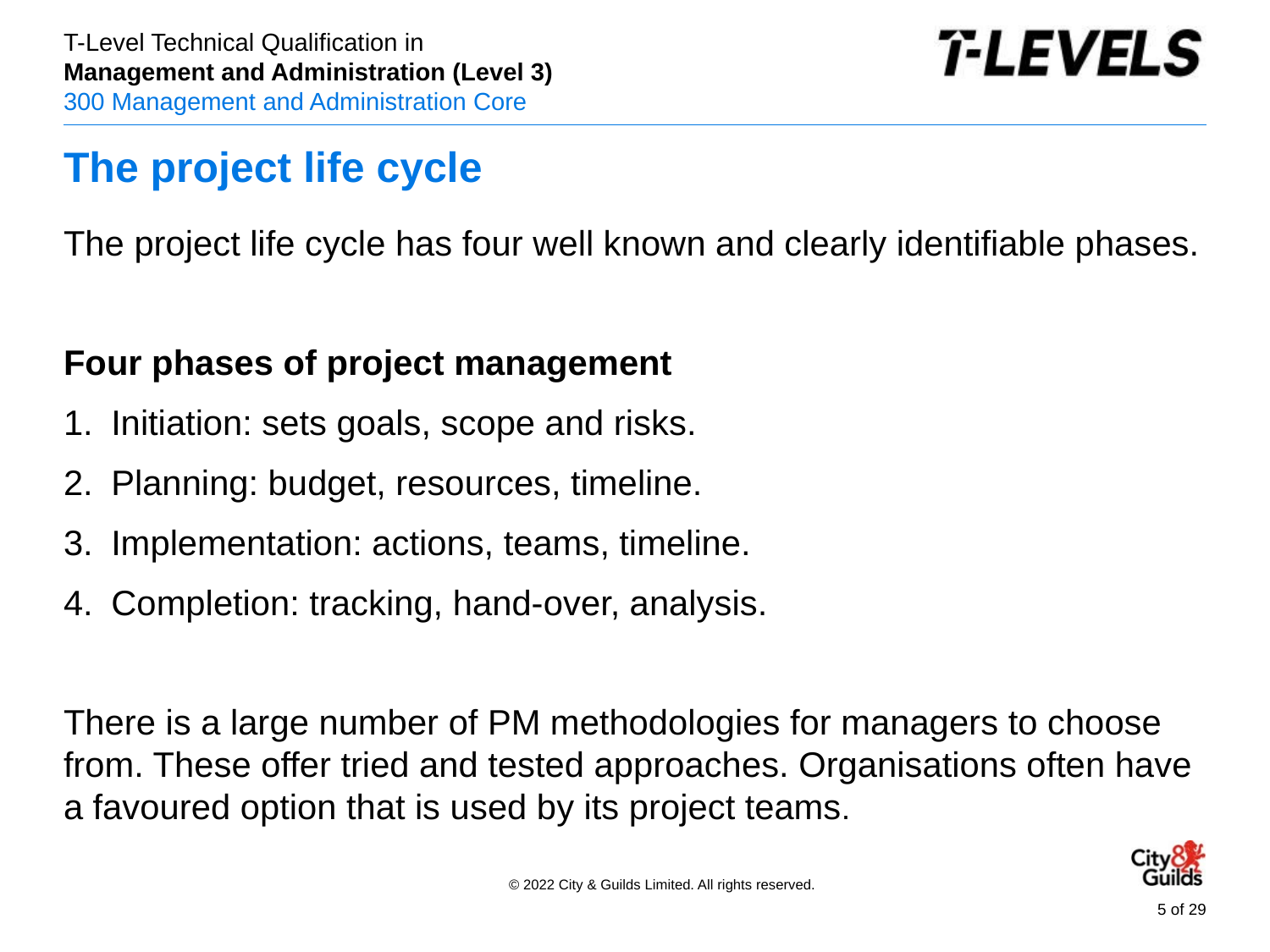

# The project life cycle
The project life cycle has four well known and clearly identifiable phases.

Four phases of project management
Initiation: sets goals, scope and risks.
Planning: budget, resources, timeline.
Implementation: actions, teams, timeline.
Completion: tracking, hand-over, analysis.

There is a large number of PM methodologies for managers to choose from. These offer tried and tested approaches. Organisations often have a favoured option that is used by its project teams.